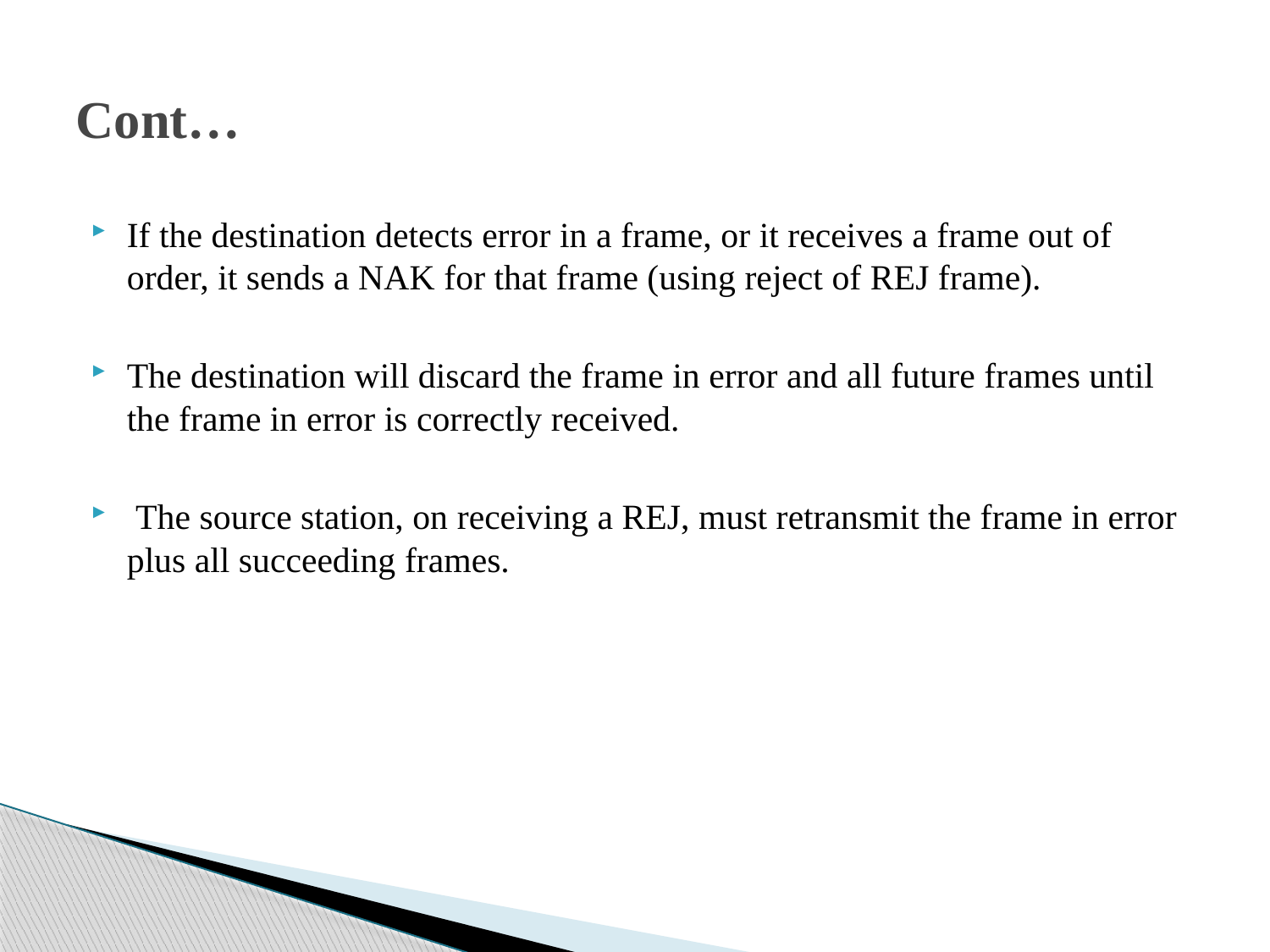

# Cont…
If the destination detects error in a frame, or it receives a frame out of order, it sends a NAK for that frame (using reject of REJ frame).

The destination will discard the frame in error and all future frames until the frame in error is correctly received.

 The source station, on receiving a REJ, must retransmit the frame in error plus all succeeding frames.